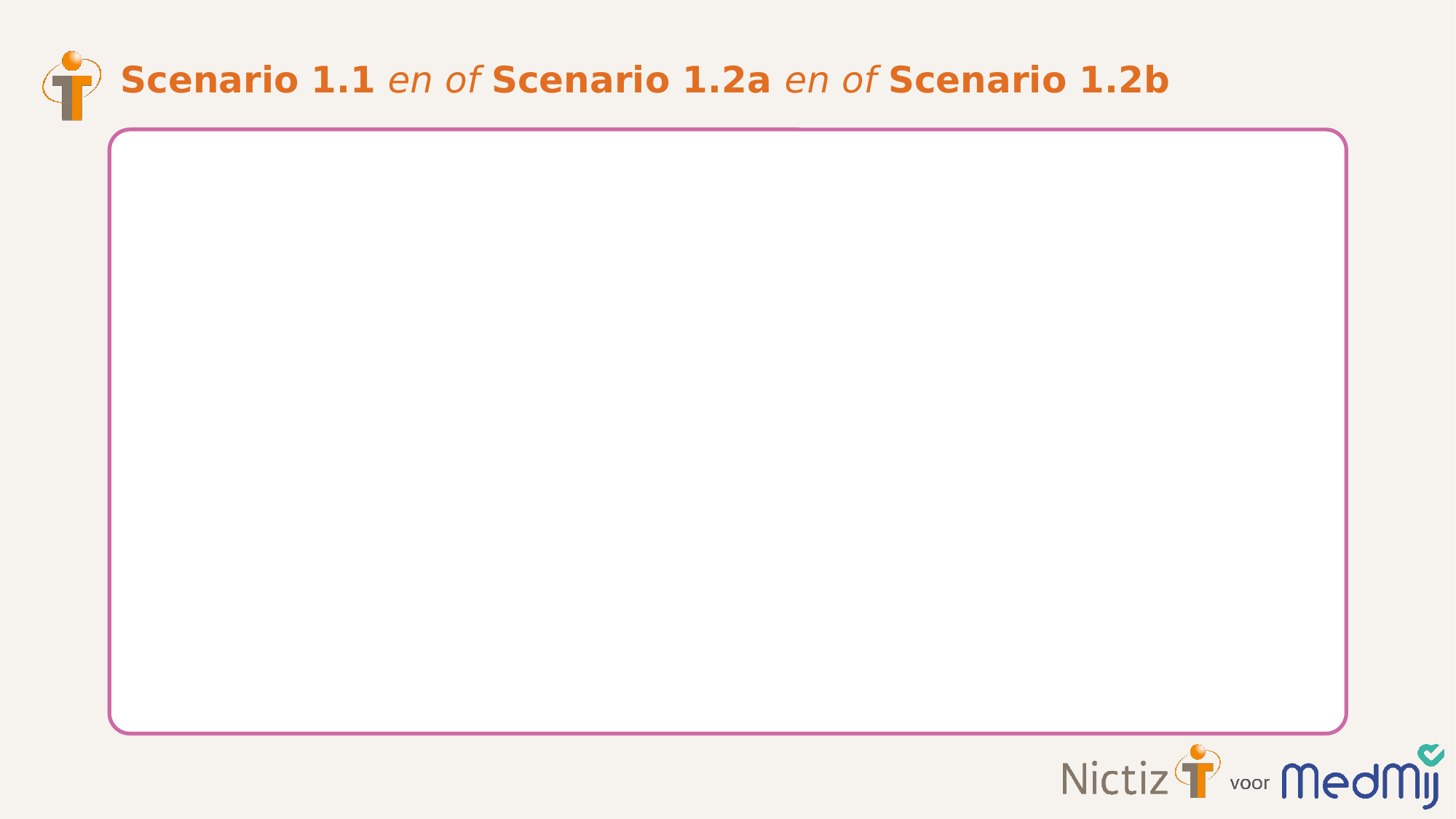

# Scenario 1.1 en of Scenario 1.2a en of Scenario 1.2b